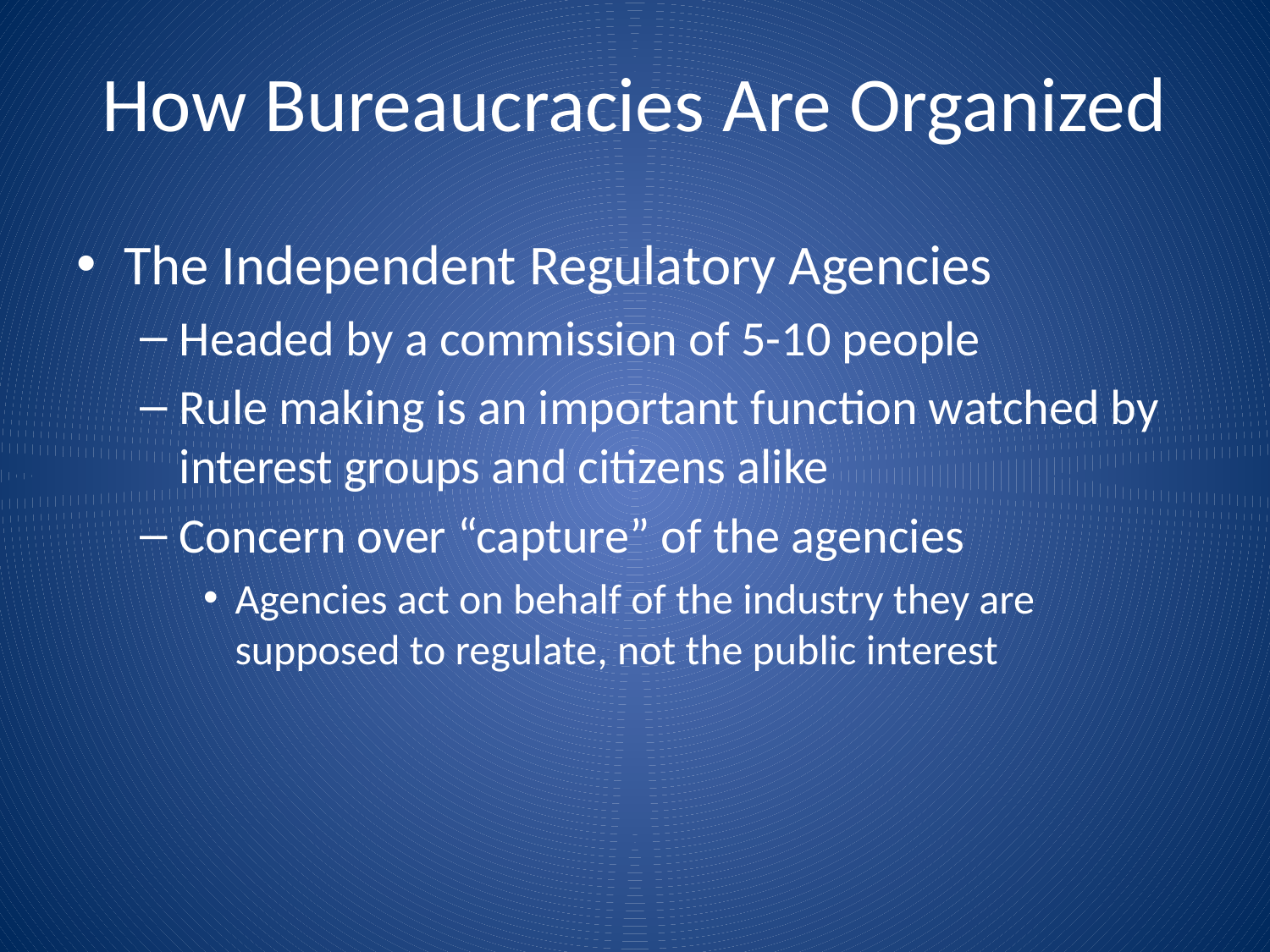

# How Bureaucracies Are Organized
The Independent Regulatory Agencies
Headed by a commission of 5-10 people
Rule making is an important function watched by interest groups and citizens alike
Concern over “capture” of the agencies
Agencies act on behalf of the industry they are supposed to regulate, not the public interest